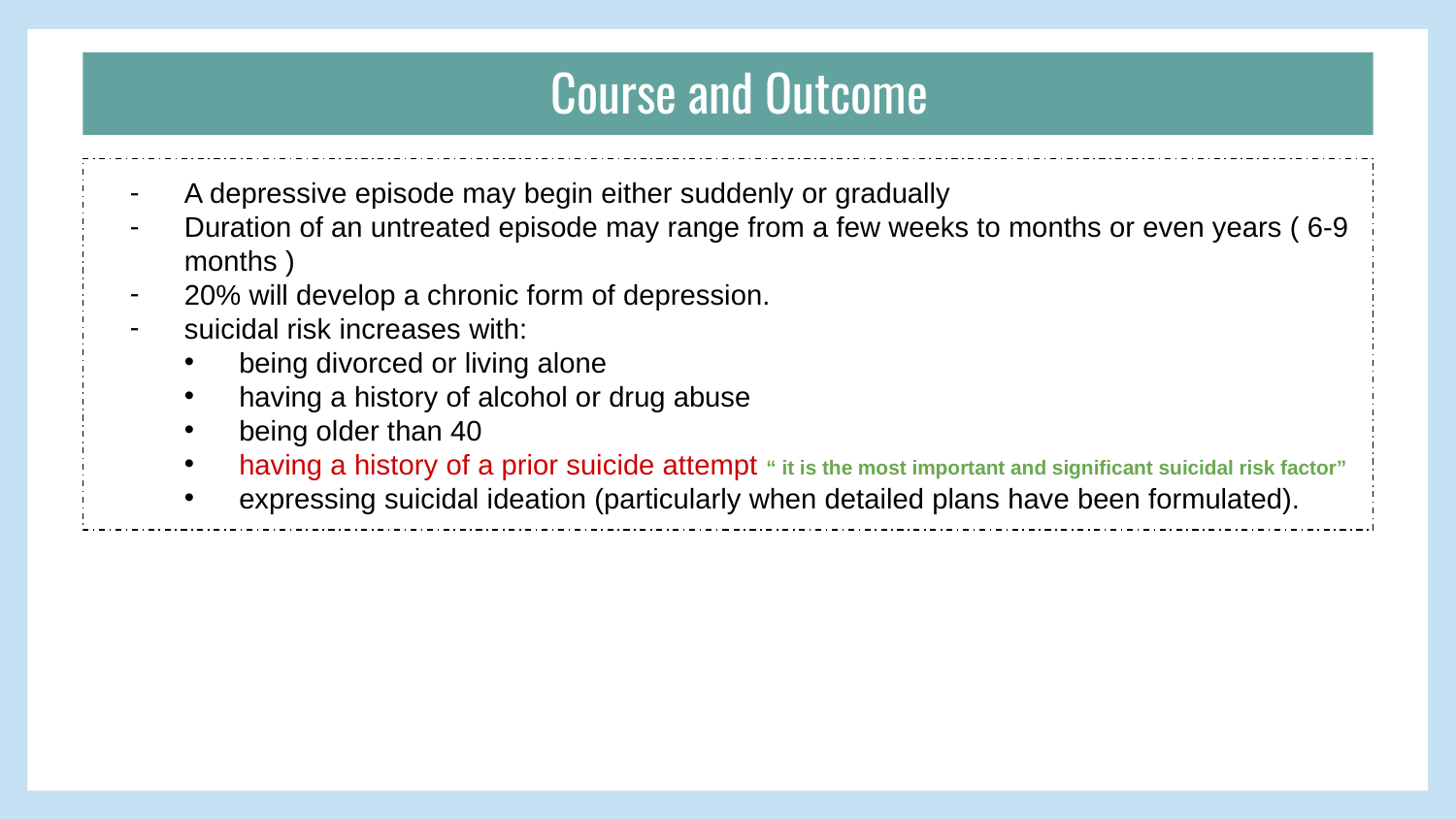

Course and Outcome

A depressive episode may begin either suddenly or gradually
Duration of an untreated episode may range from a few weeks to months or even years ( 6-9 months )
20% will develop a chronic form of depression.
suicidal risk increases with:
being divorced or living alone
having a history of alcohol or drug abuse
being older than 40
​having a history of a prior suicide attempt​ “ it is the most important and significant suicidal risk factor”
expressing suicidal ideation (particularly when detailed plans have been formulated).